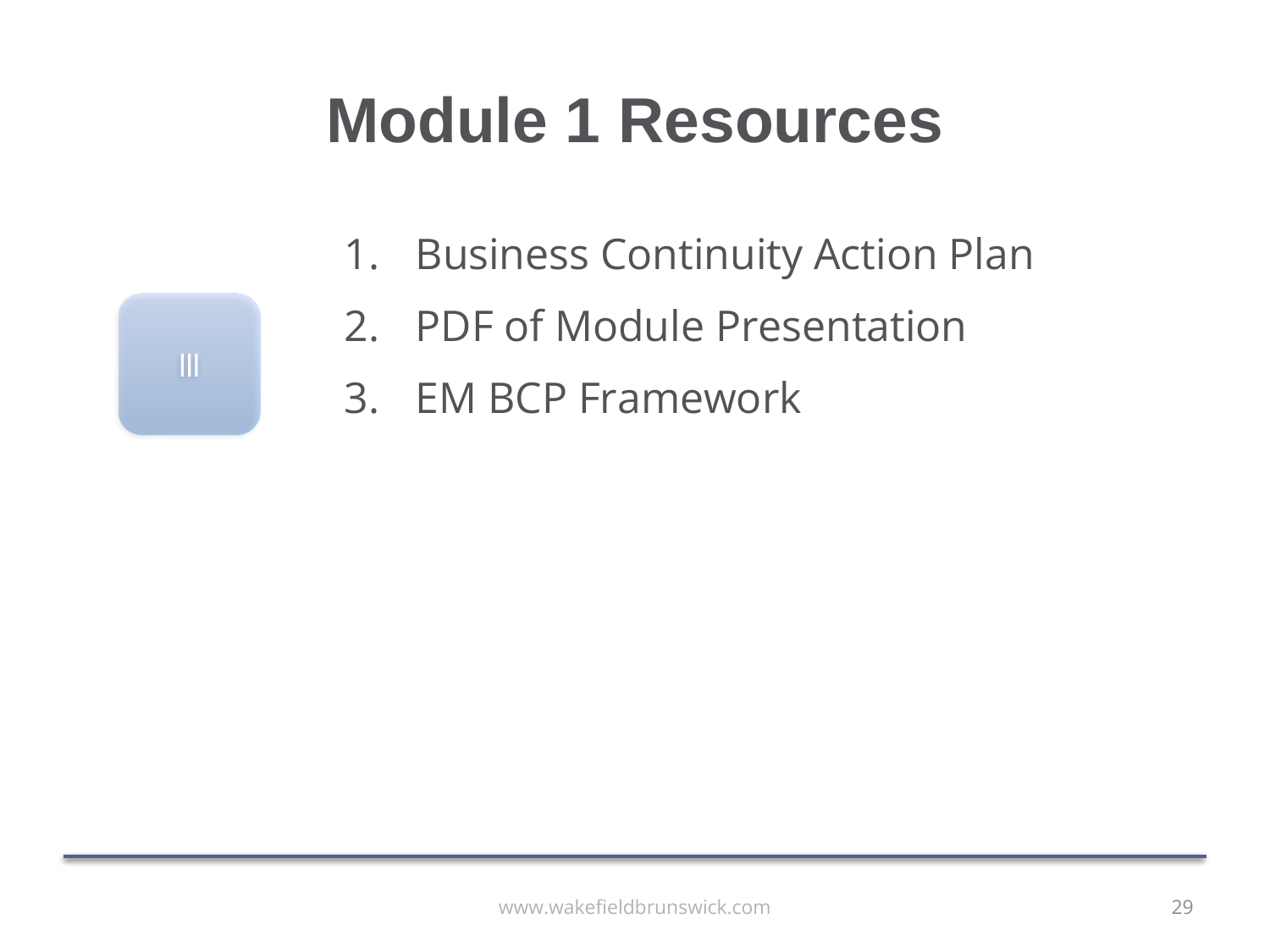

# Module 1 Resources
Business Continuity Action Plan
PDF of Module Presentation
EM BCP Framework

lll
www.wakefieldbrunswick.com
29